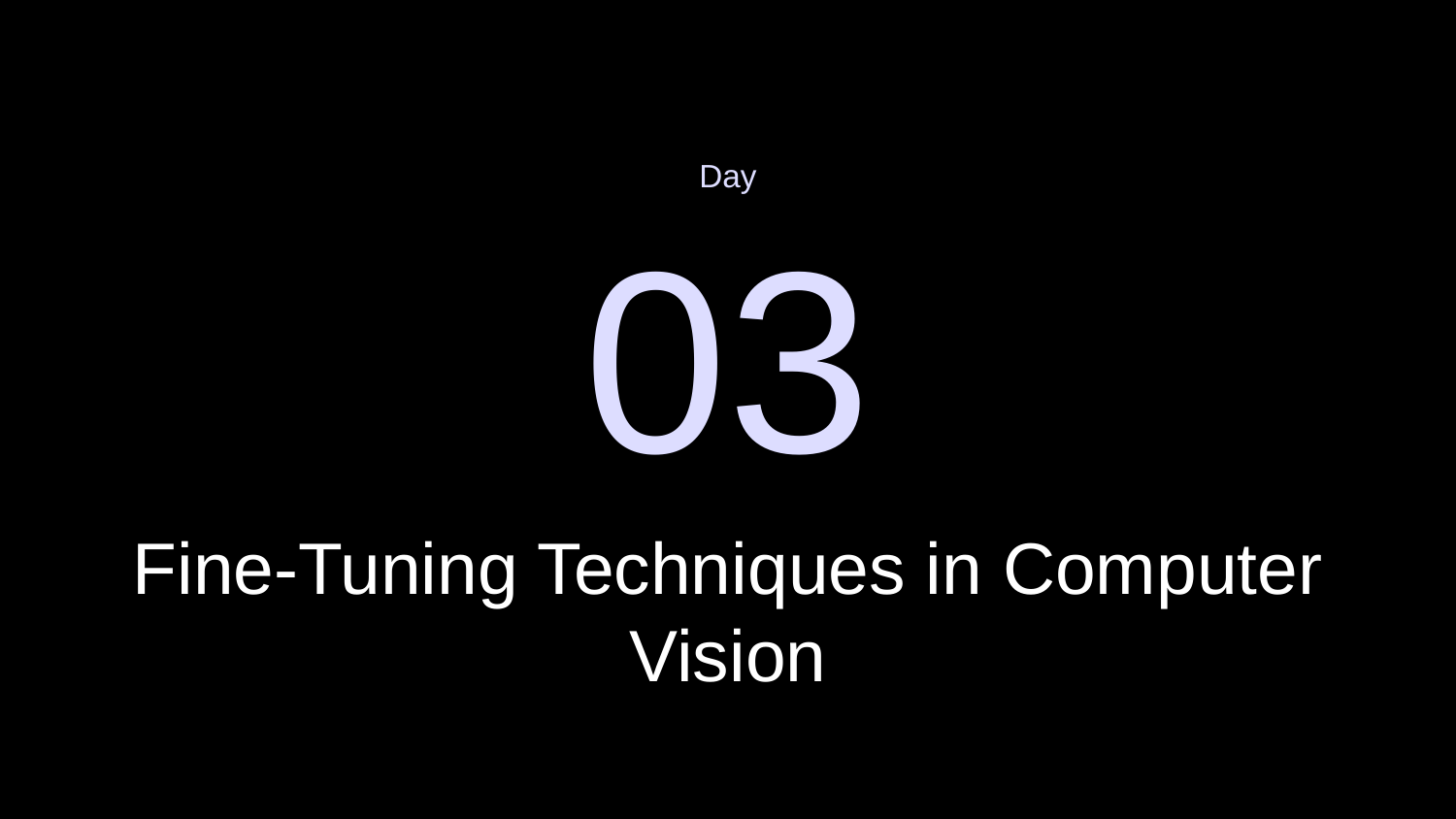

Day
03
# Fine-Tuning Techniques in Computer Vision